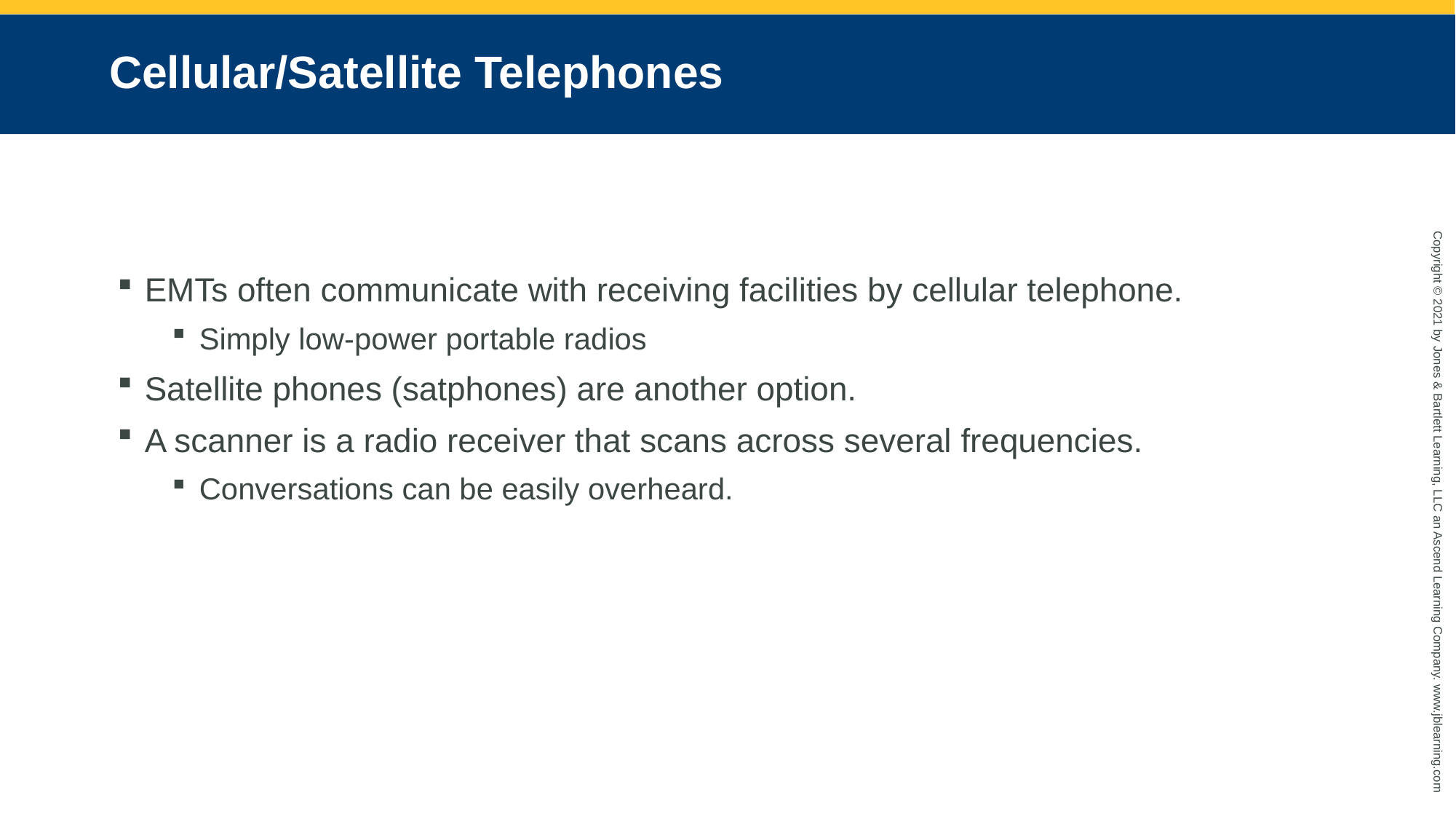

# Cellular/Satellite Telephones
EMTs often communicate with receiving facilities by cellular telephone.
Simply low-power portable radios
Satellite phones (satphones) are another option.
A scanner is a radio receiver that scans across several frequencies.
Conversations can be easily overheard.